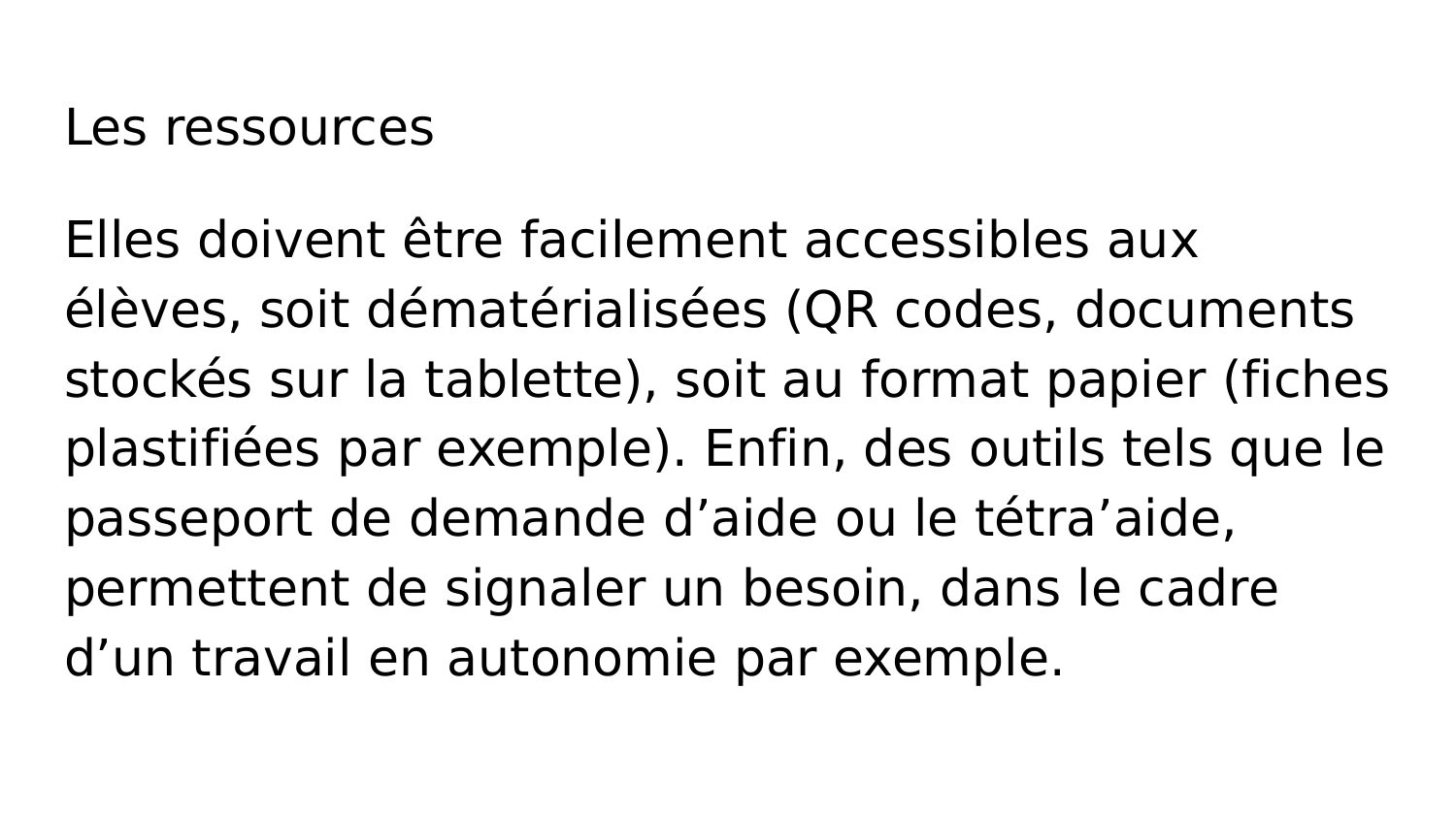

# Les ressources
Elles doivent être facilement accessibles aux élèves, soit dématérialisées (QR codes, documents stockés sur la tablette), soit au format papier (fiches plastifiées par exemple). Enfin, des outils tels que le passeport de demande d’aide ou le tétra’aide, permettent de signaler un besoin, dans le cadre d’un travail en autonomie par exemple.